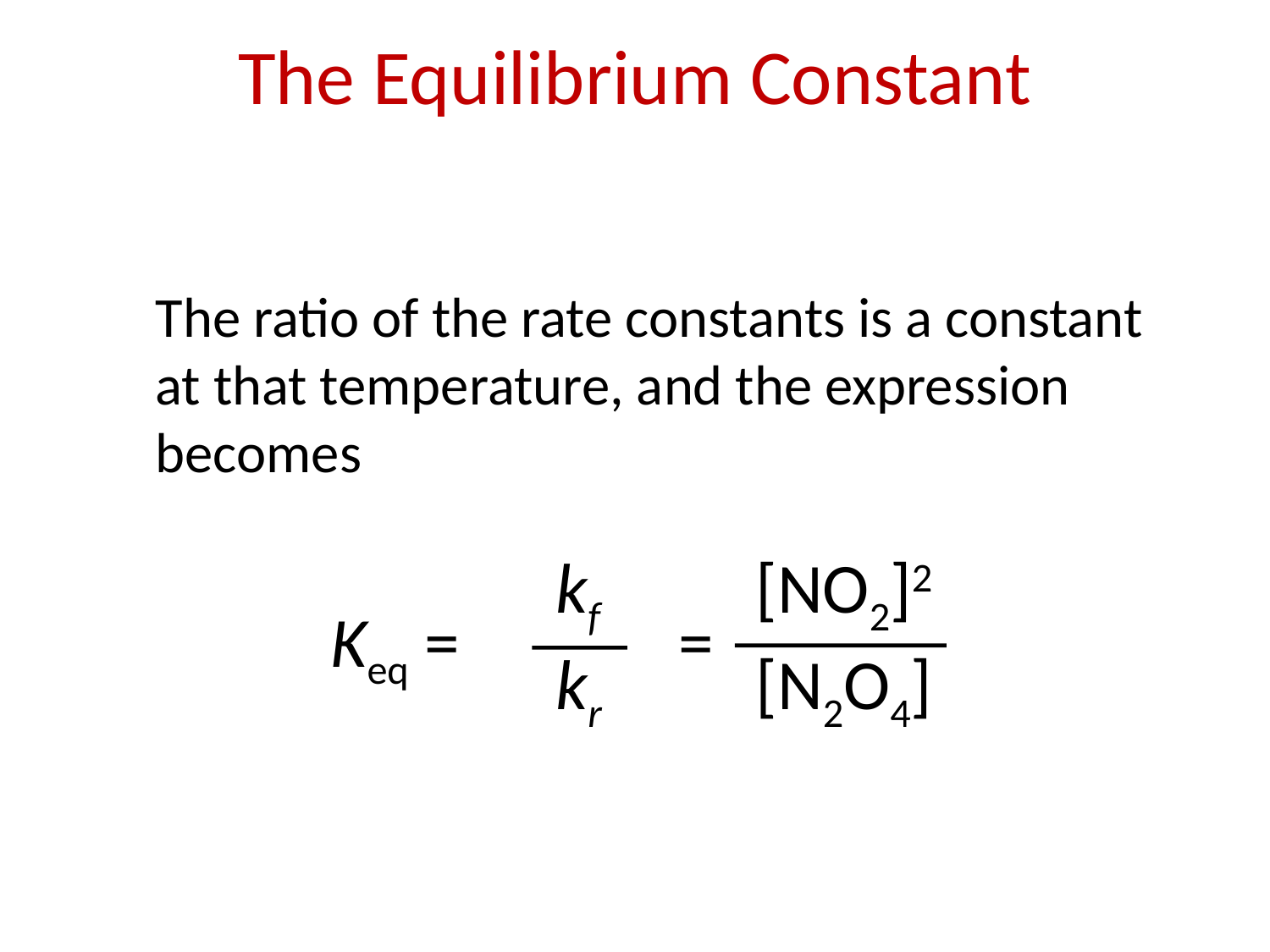

The Equilibrium Constant
	The ratio of the rate constants is a constant at that temperature, and the expression becomes
kf
kr

[NO2]2
[N2O4]

=
Keq =